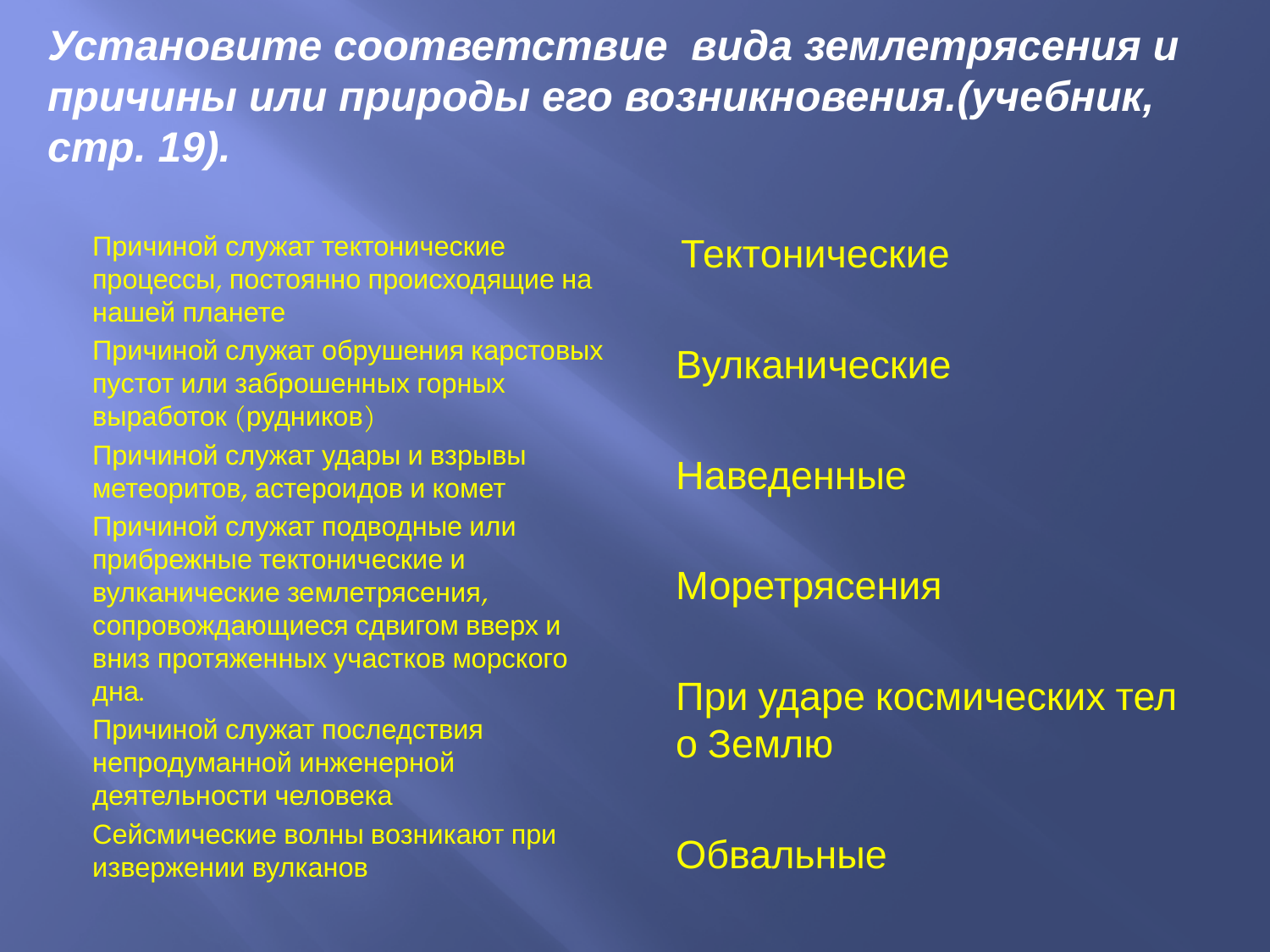

# Установите соответствие  вида землетрясения и причины или природы его возникновения.(учебник, стр. 19).
Причиной служат тектонические процессы, постоянно происходящие на нашей планете
Причиной служат обрушения карстовых пустот или заброшенных горных выработок (рудников)
Причиной служат удары и взрывы метеоритов, астероидов и комет
Причиной служат подводные или прибрежные тектонические и вулканические землетрясения, сопровождающиеся сдвигом вверх и вниз протяженных участков морского дна.
Причиной служат последствия непродуманной инженерной деятельности человека
Сейсмические волны возникают при извержении вулканов

 Тектонические

Вулканические

Наведенные

Моретрясения

При ударе космических тел о Землю

Обвальные